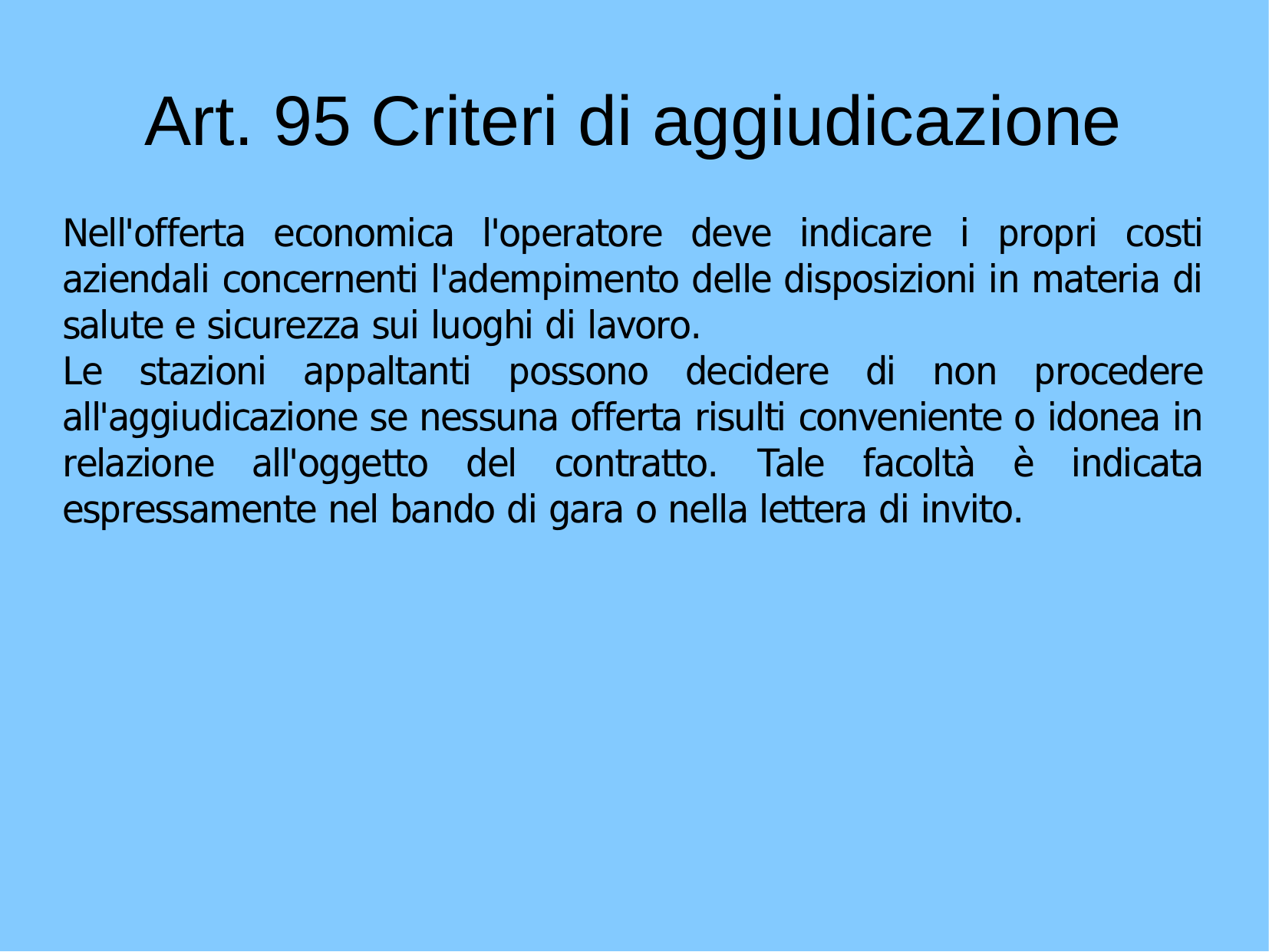

Art. 95 Criteri di aggiudicazione
Nell'offerta economica l'operatore deve indicare i propri costi aziendali concernenti l'adempimento delle disposizioni in materia di salute e sicurezza sui luoghi di lavoro.
Le stazioni appaltanti possono decidere di non procedere all'aggiudicazione se nessuna offerta risulti conveniente o idonea in relazione all'oggetto del contratto. Tale facoltà è indicata espressamente nel bando di gara o nella lettera di invito.